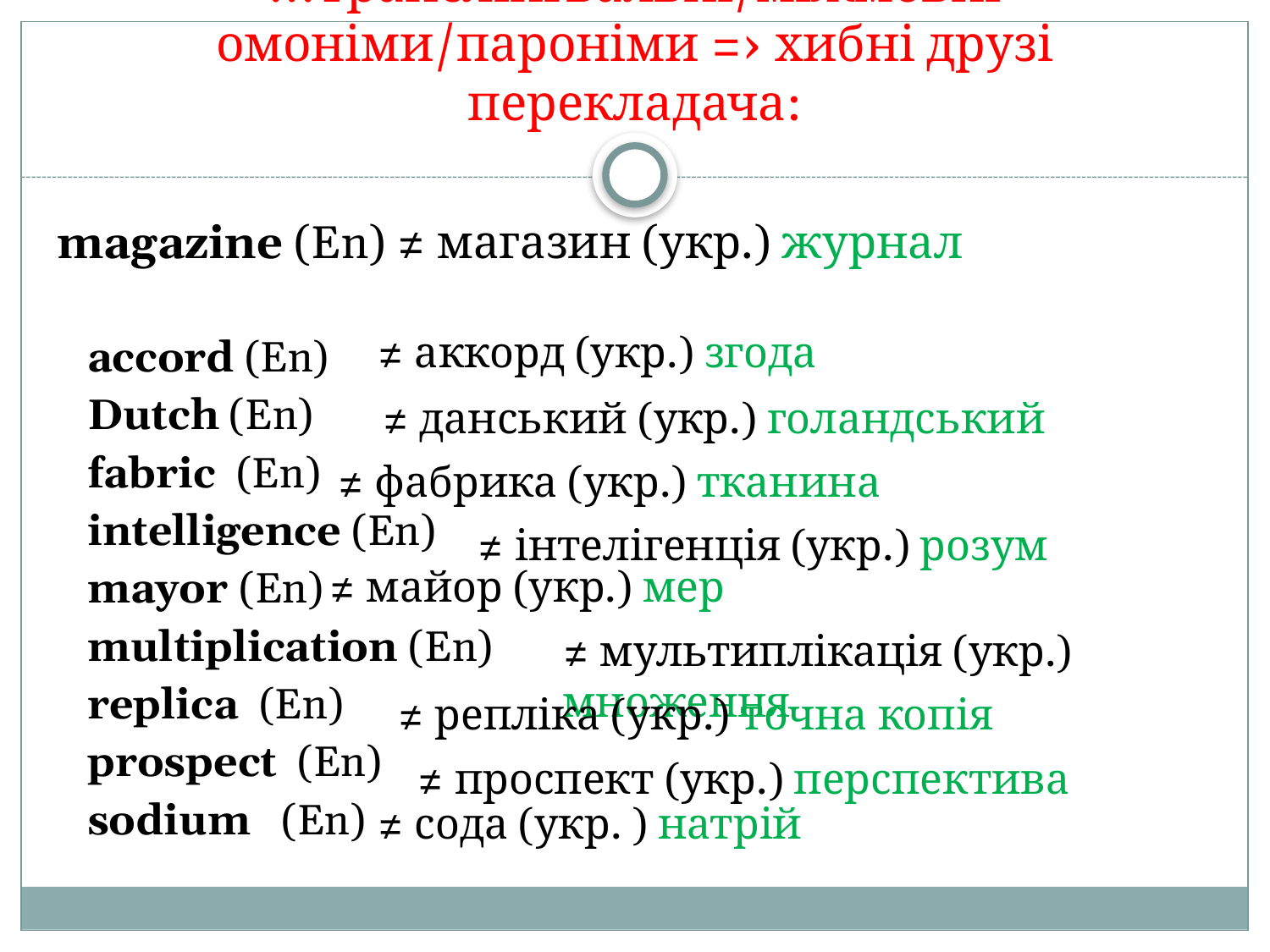

# !!!Транслінгвальні/міжмовні омоніми/пароніми =› хибні друзі перекладача:
magazine (En) ≠ магазин (укр.) журнал

accord (En)
Dutch (En)
fabric  (En)
intelligence (En)
mayor (En)
multiplication (En)
replica  (En)
prospect  (En)
sodium   (En)
≠ аккорд (укр.) згода
≠ данський (укр.) голандський
≠ фабрика (укр.) тканина
≠ інтелігенція (укр.) розум
≠ майор (укр.) мер
≠ мультиплікація (укр.) множення
≠ репліка (укр.) точна копія
≠ проспект (укр.) перспектива
≠ сода (укр. ) натрій